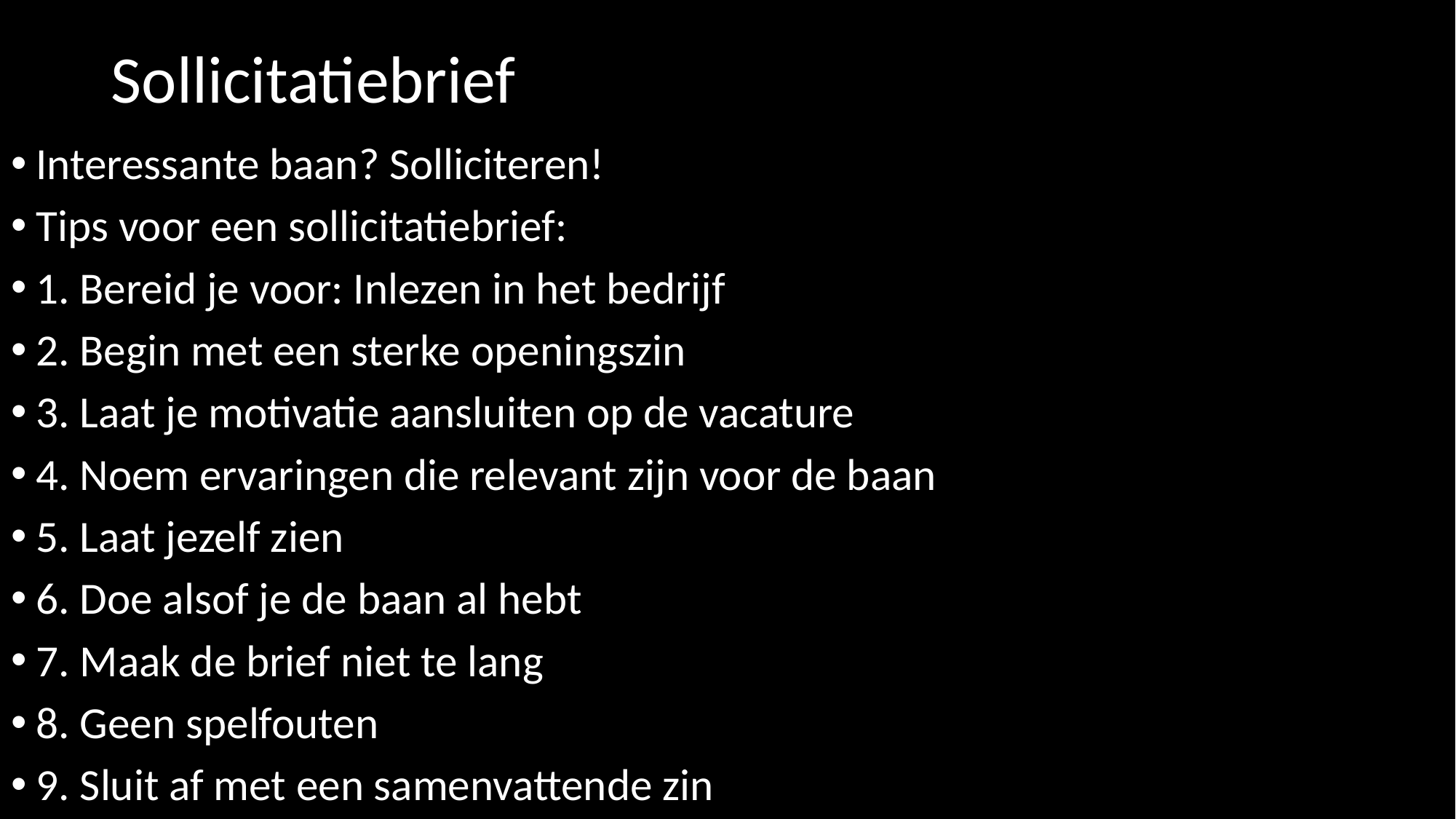

# Sollicitatiebrief
Interessante baan? Solliciteren!
Tips voor een sollicitatiebrief:
1. Bereid je voor: Inlezen in het bedrijf
2. Begin met een sterke openingszin
3. Laat je motivatie aansluiten op de vacature
4. Noem ervaringen die relevant zijn voor de baan
5. Laat jezelf zien
6. Doe alsof je de baan al hebt
7. Maak de brief niet te lang
8. Geen spelfouten
9. Sluit af met een samenvattende zin